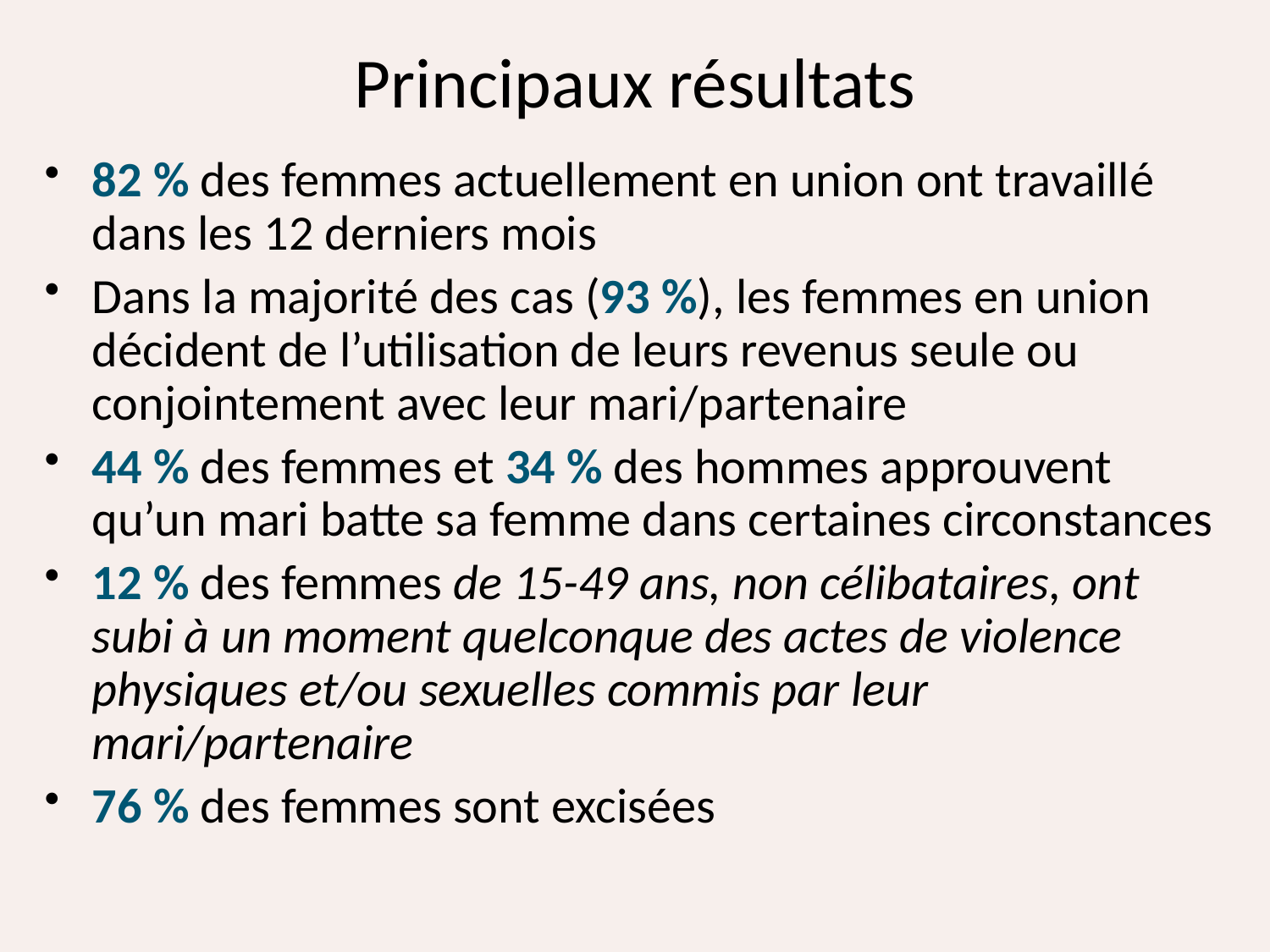

# Principaux résultats
82 % des femmes actuellement en union ont travaillé dans les 12 derniers mois
Dans la majorité des cas (93 %), les femmes en union décident de l’utilisation de leurs revenus seule ou conjointement avec leur mari/partenaire
44 % des femmes et 34 % des hommes approuvent qu’un mari batte sa femme dans certaines circonstances
12 % des femmes de 15-49 ans, non célibataires, ont subi à un moment quelconque des actes de violence physiques et/ou sexuelles commis par leur mari/partenaire
76 % des femmes sont excisées